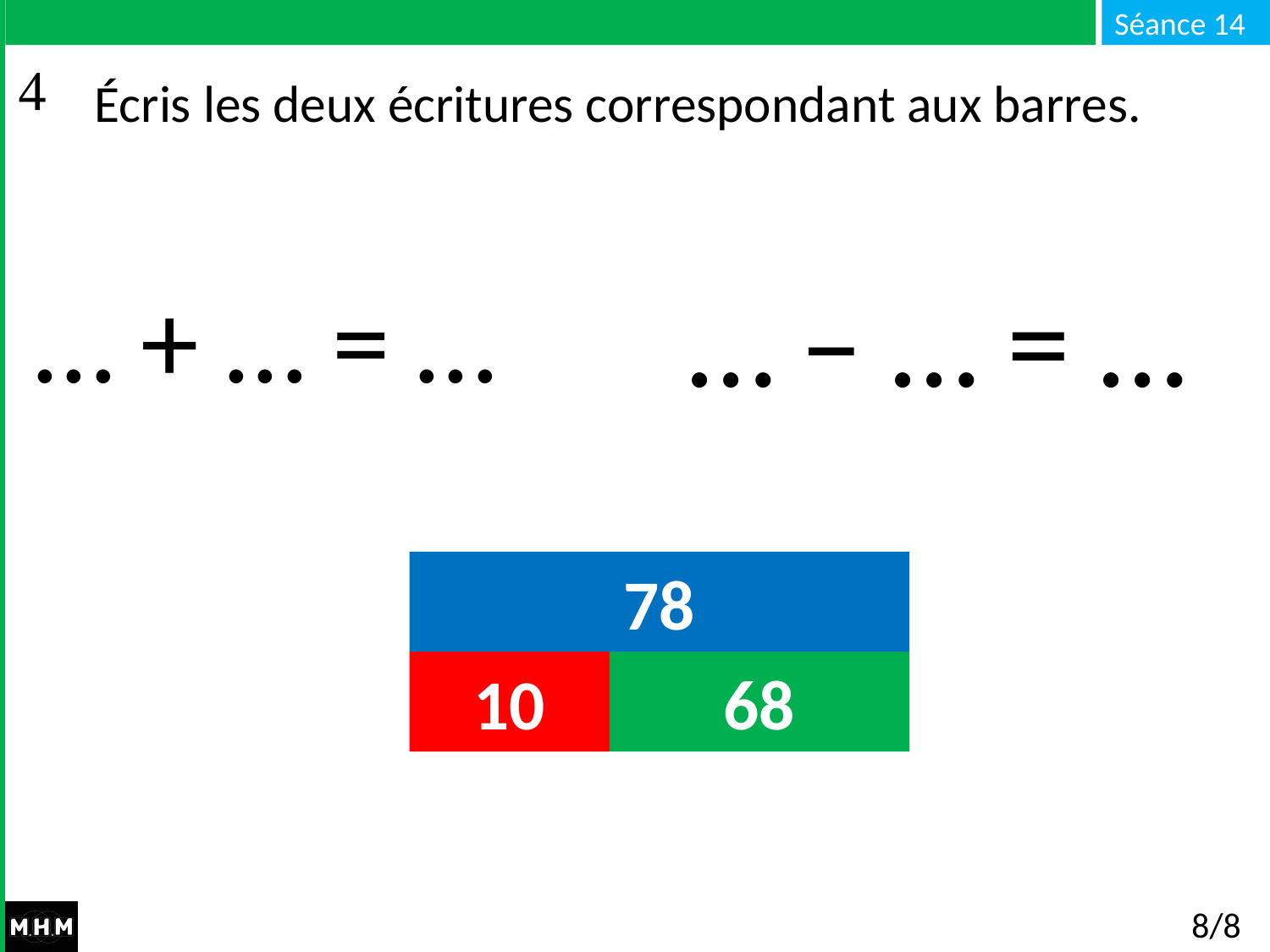

# Écris les deux écritures correspondant aux barres.
…  ­̶  … = …
… + … = …
78
10
68
8/8